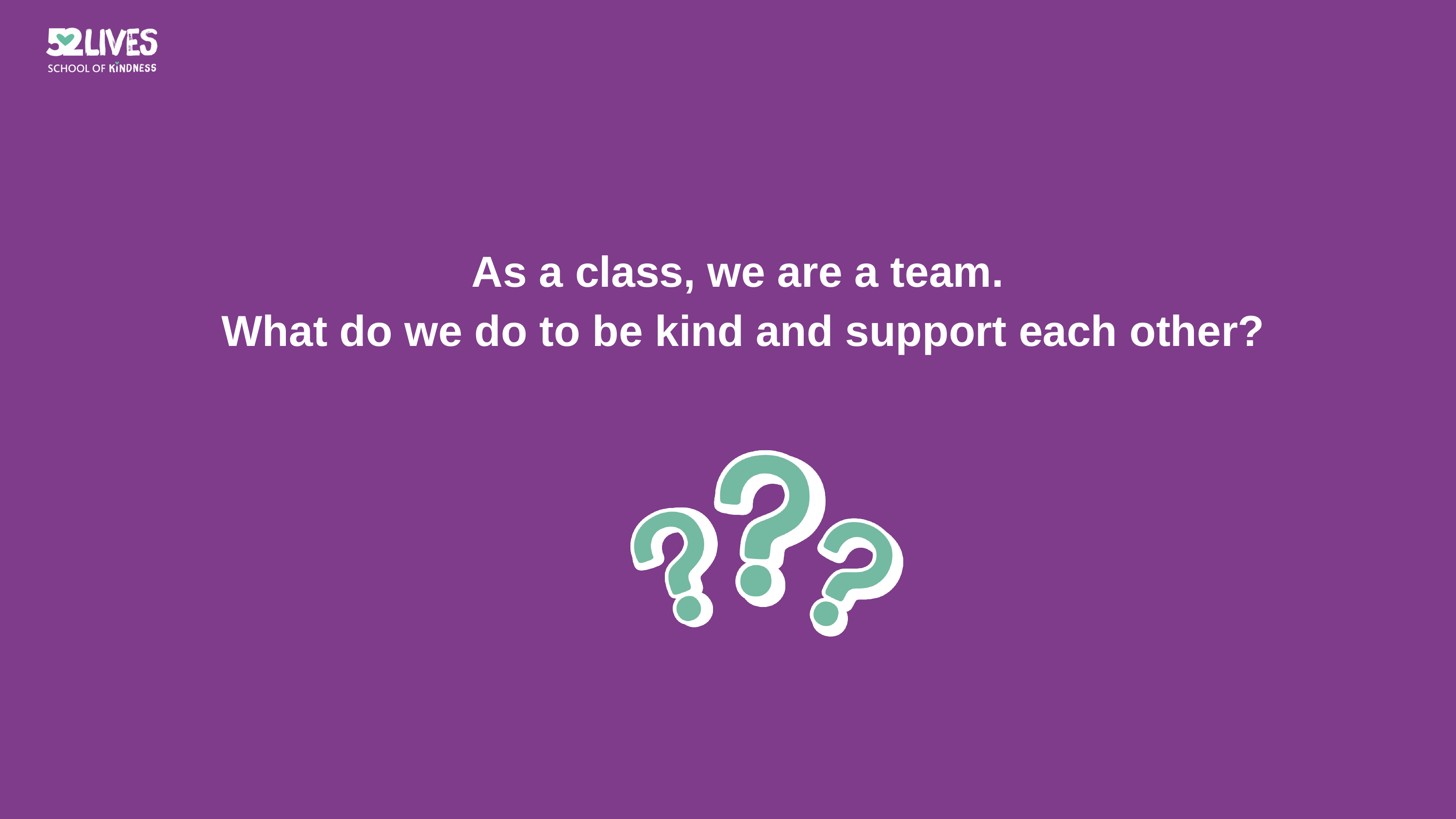

As a class, we are a team.
What do we do to be kind and support each other?